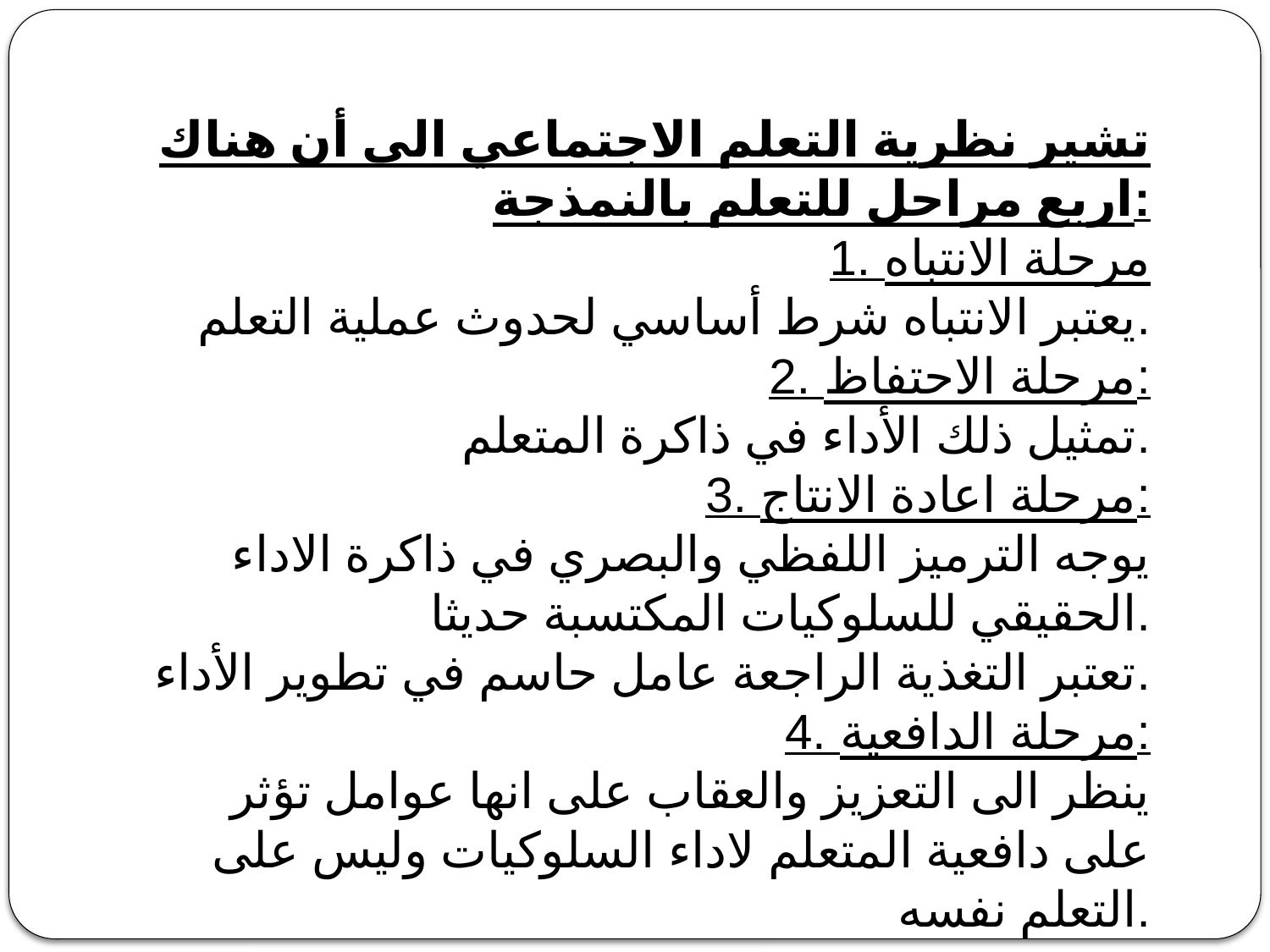

تشير نظرية التعلم الاجتماعي الى أن هناك اربع مراحل للتعلم بالنمذجة:
1. مرحلة الانتباه
يعتبر الانتباه شرط أساسي لحدوث عملية التعلم.
2. مرحلة الاحتفاظ:
تمثيل ذلك الأداء في ذاكرة المتعلم.
3. مرحلة اعادة الانتاج:
يوجه الترميز اللفظي والبصري في ذاكرة الاداء الحقيقي للسلوكيات المكتسبة حديثا.
تعتبر التغذية الراجعة عامل حاسم في تطوير الأداء.
4. مرحلة الدافعية:
ينظر الى التعزيز والعقاب على انها عوامل تؤثر على دافعية المتعلم لاداء السلوكيات وليس على التعلم نفسه.